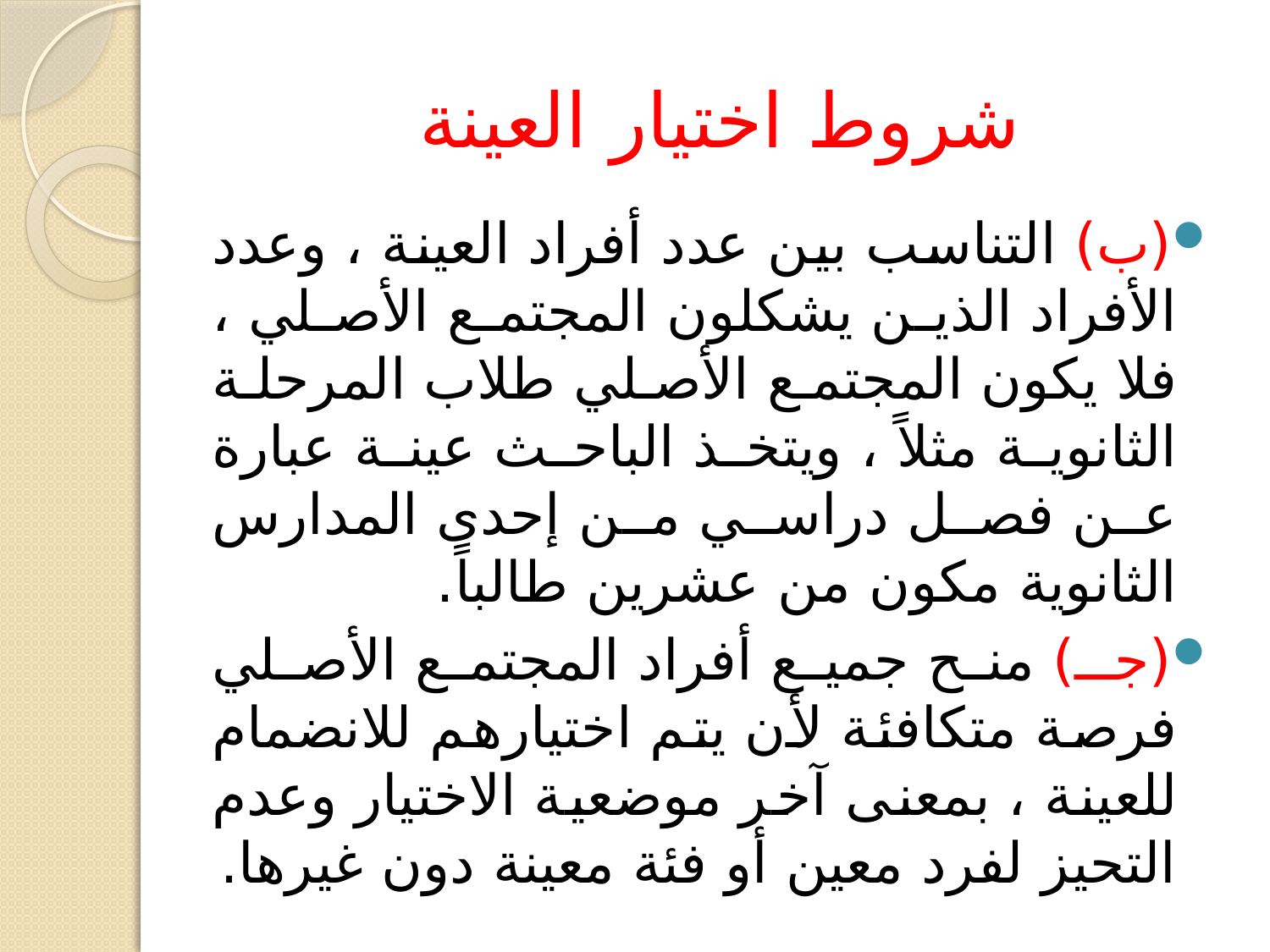

# شروط اختيار العينة
(ب) التناسب بين عدد أفراد العينة ، وعدد الأفراد الذين يشكلون المجتمع الأصلي ، فلا يكون المجتمع الأصلي طلاب المرحلة الثانوية مثلاً ، ويتخذ الباحث عينة عبارة عن فصل دراسي من إحدى المدارس الثانوية مكون من عشرين طالباً.
(جـ) منح جميع أفراد المجتمع الأصلي فرصة متكافئة لأن يتم اختيارهم للانضمام للعينة ، بمعنى آخر موضعية الاختيار وعدم التحيز لفرد معين أو فئة معينة دون غيرها.